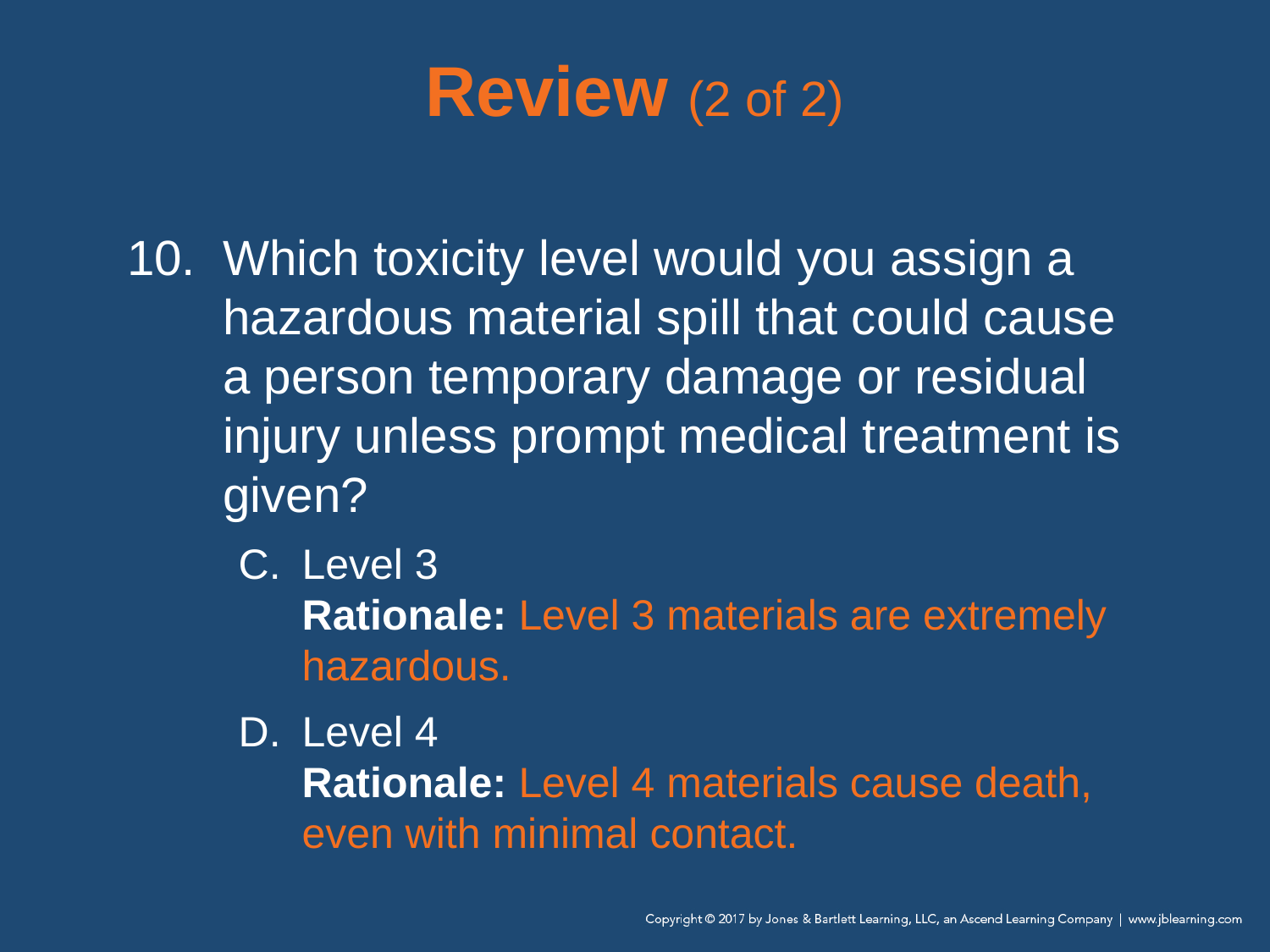

# Review (2 of 2)
Which toxicity level would you assign a hazardous material spill that could cause a person temporary damage or residual injury unless prompt medical treatment is given?
Level 3
Rationale: Level 3 materials are extremely hazardous.
Level 4
Rationale: Level 4 materials cause death, even with minimal contact.